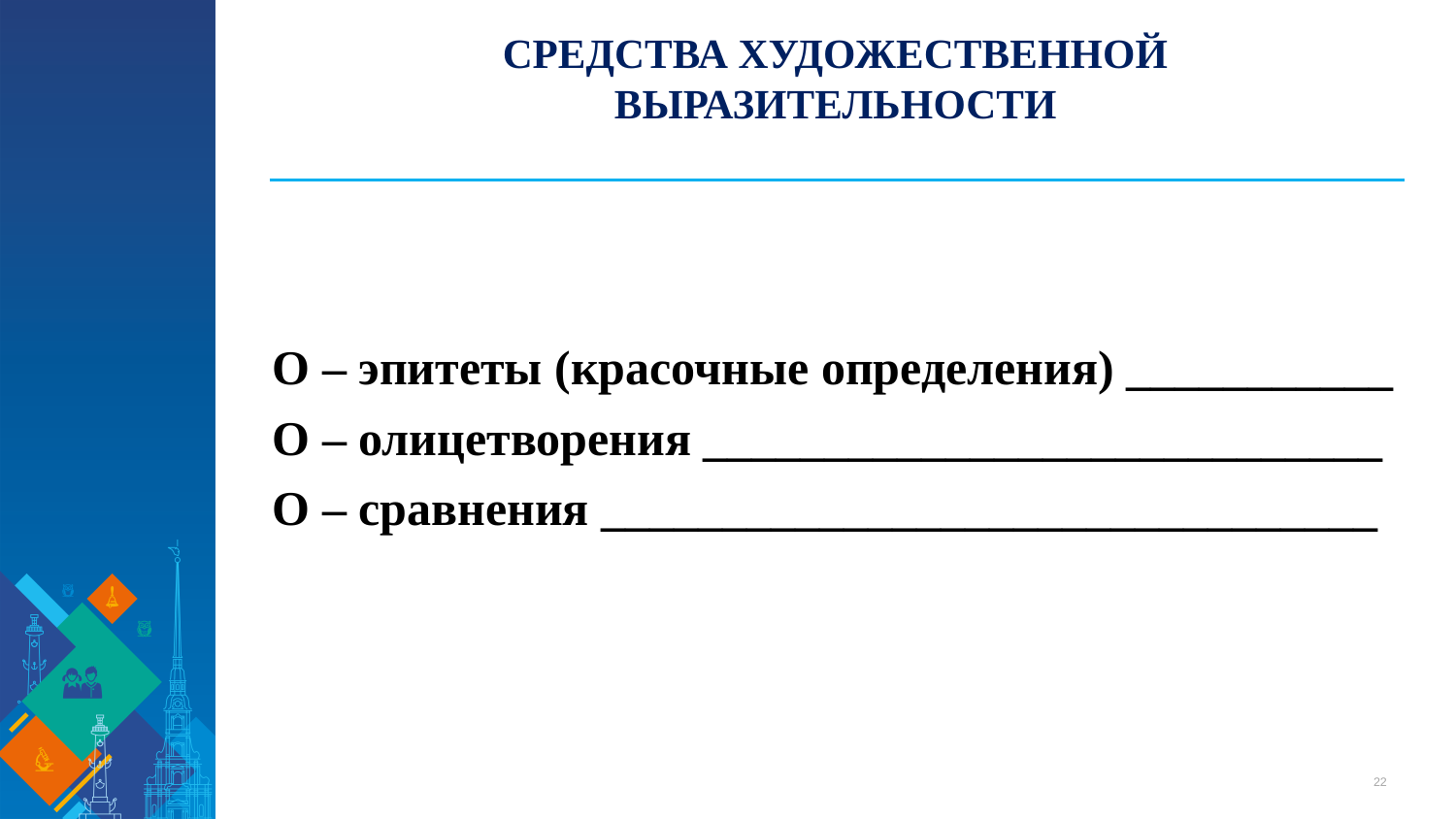

# СРЕДСТВА ХУДОЖЕСТВЕННОЙ ВЫРАЗИТЕЛЬНОСТИ
О – эпитеты (красочные определения) ___________
О – олицетворения ____________________________
О – сравнения ________________________________

22